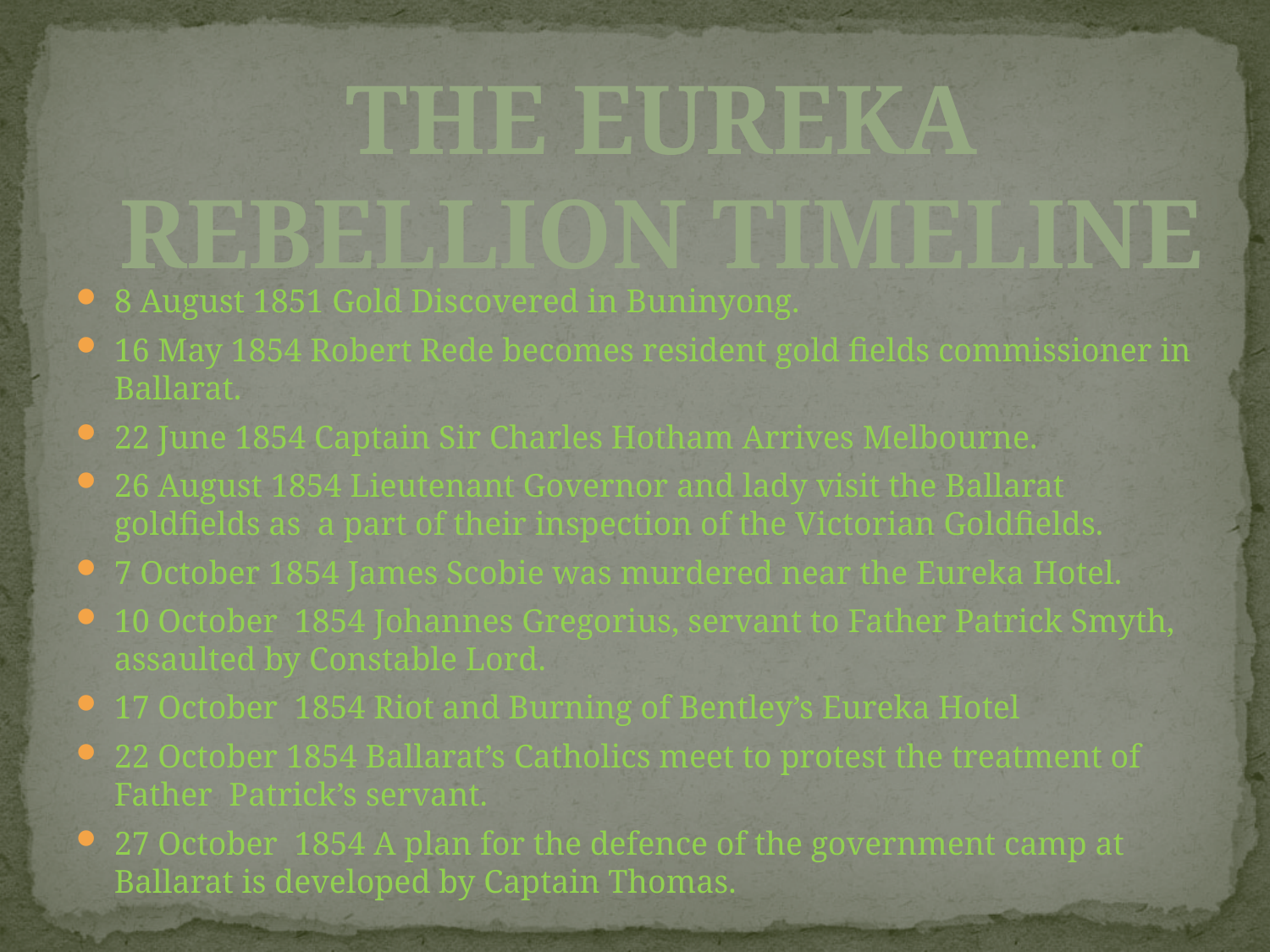

The Eureka Rebellion Timeline
8 August 1851 Gold Discovered in Buninyong.
16 May 1854 Robert Rede becomes resident gold fields commissioner in Ballarat.
22 June 1854 Captain Sir Charles Hotham Arrives Melbourne.
26 August 1854 Lieutenant Governor and lady visit the Ballarat goldfields as  a part of their inspection of the Victorian Goldfields.
7 October 1854 James Scobie was murdered near the Eureka Hotel.
10 October  1854 Johannes Gregorius, servant to Father Patrick Smyth, assaulted by Constable Lord.
17 October  1854 Riot and Burning of Bentley’s Eureka Hotel
22 October 1854 Ballarat’s Catholics meet to protest the treatment of Father  Patrick’s servant.
27 October  1854 A plan for the defence of the government camp at Ballarat is developed by Captain Thomas.